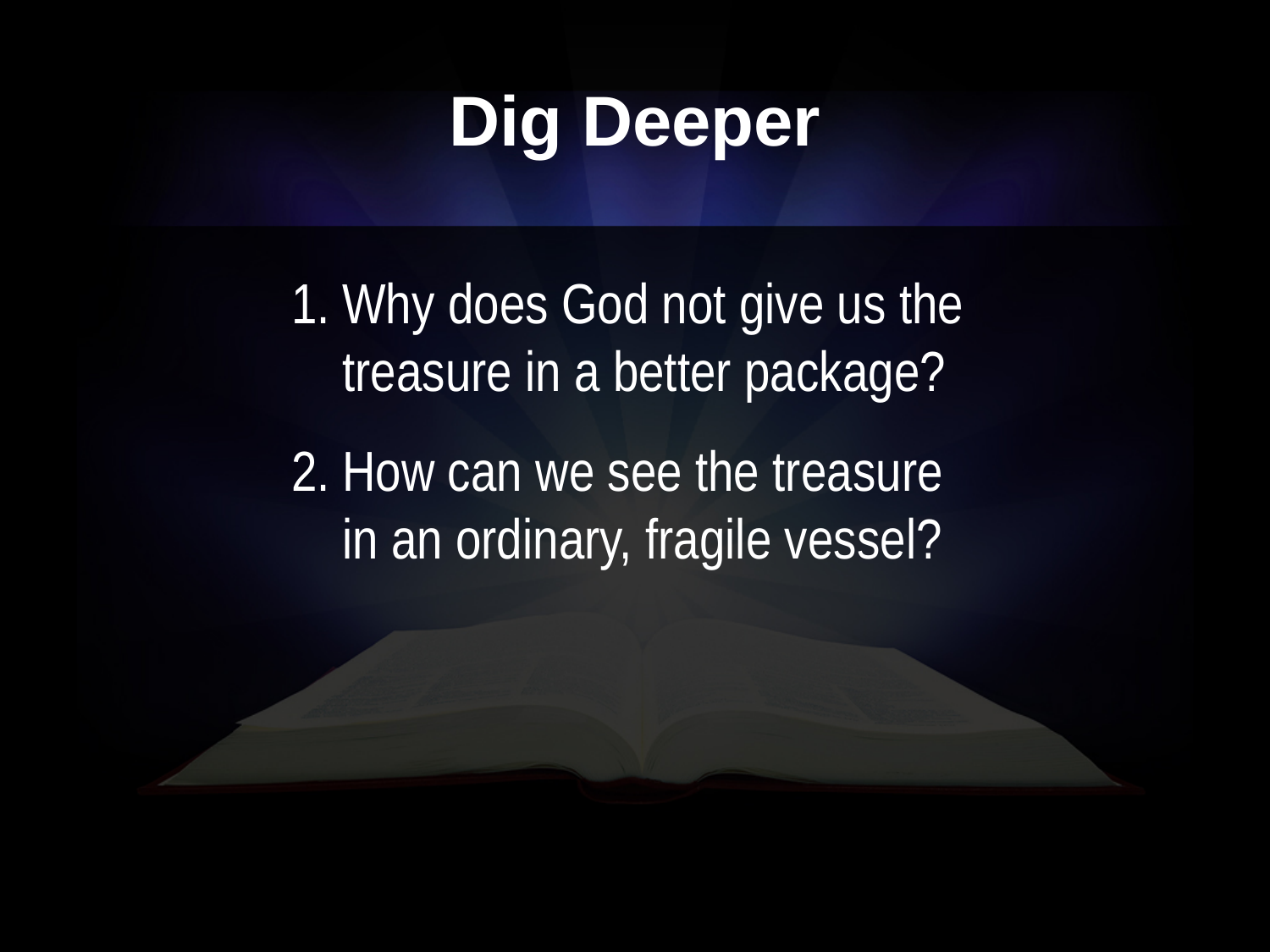

# Dig Deeper
Why does God not give us the treasure in a better package?
How can we see the treasure
in an ordinary, fragile vessel?